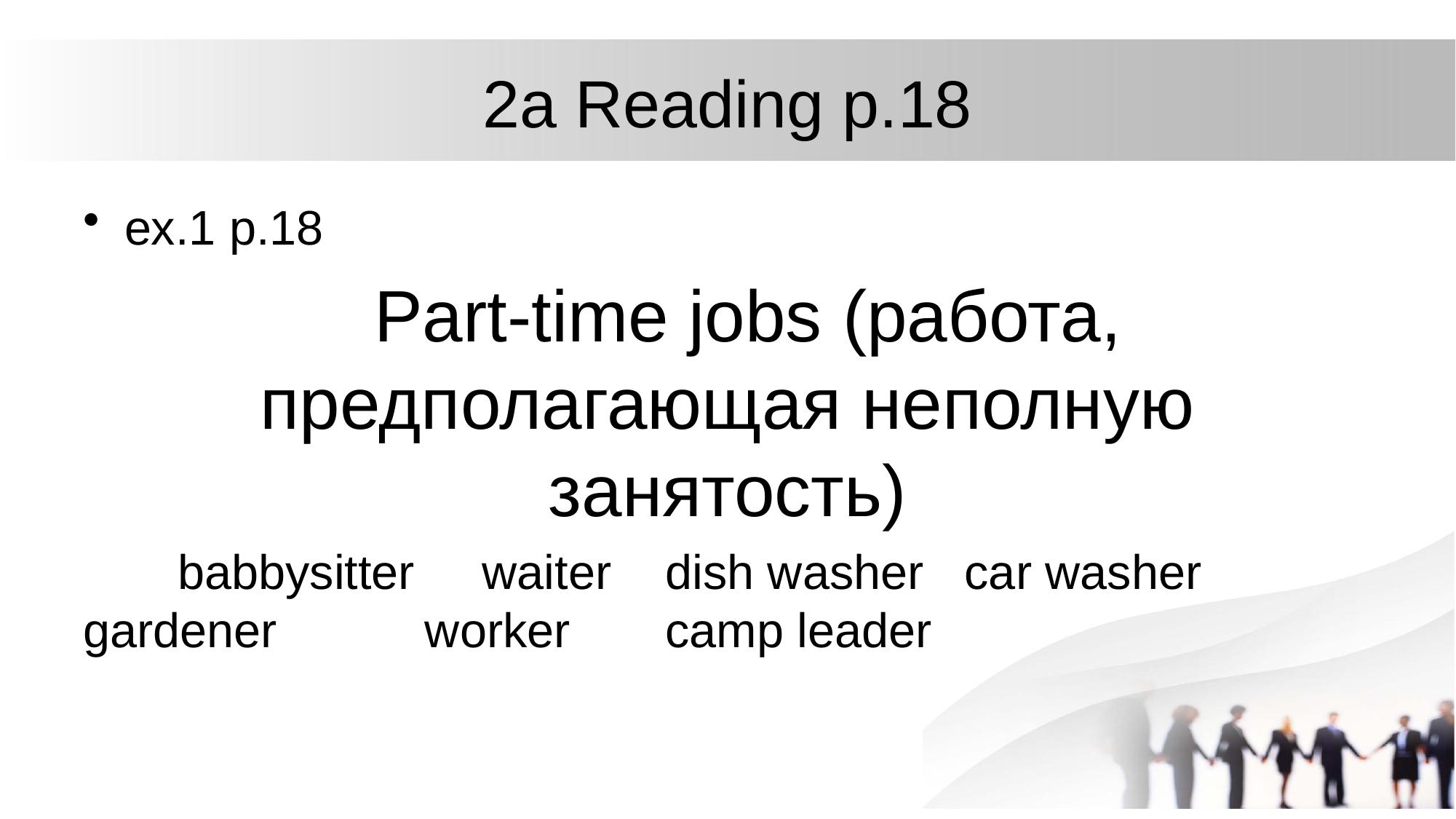

# 2a Reading p.18
ex.1 p.18
  Part-time jobs (работа, предполагающая неполную занятость)
       babbysitter     waiter    dish washer   car washer    gardener           worker       сamp leader